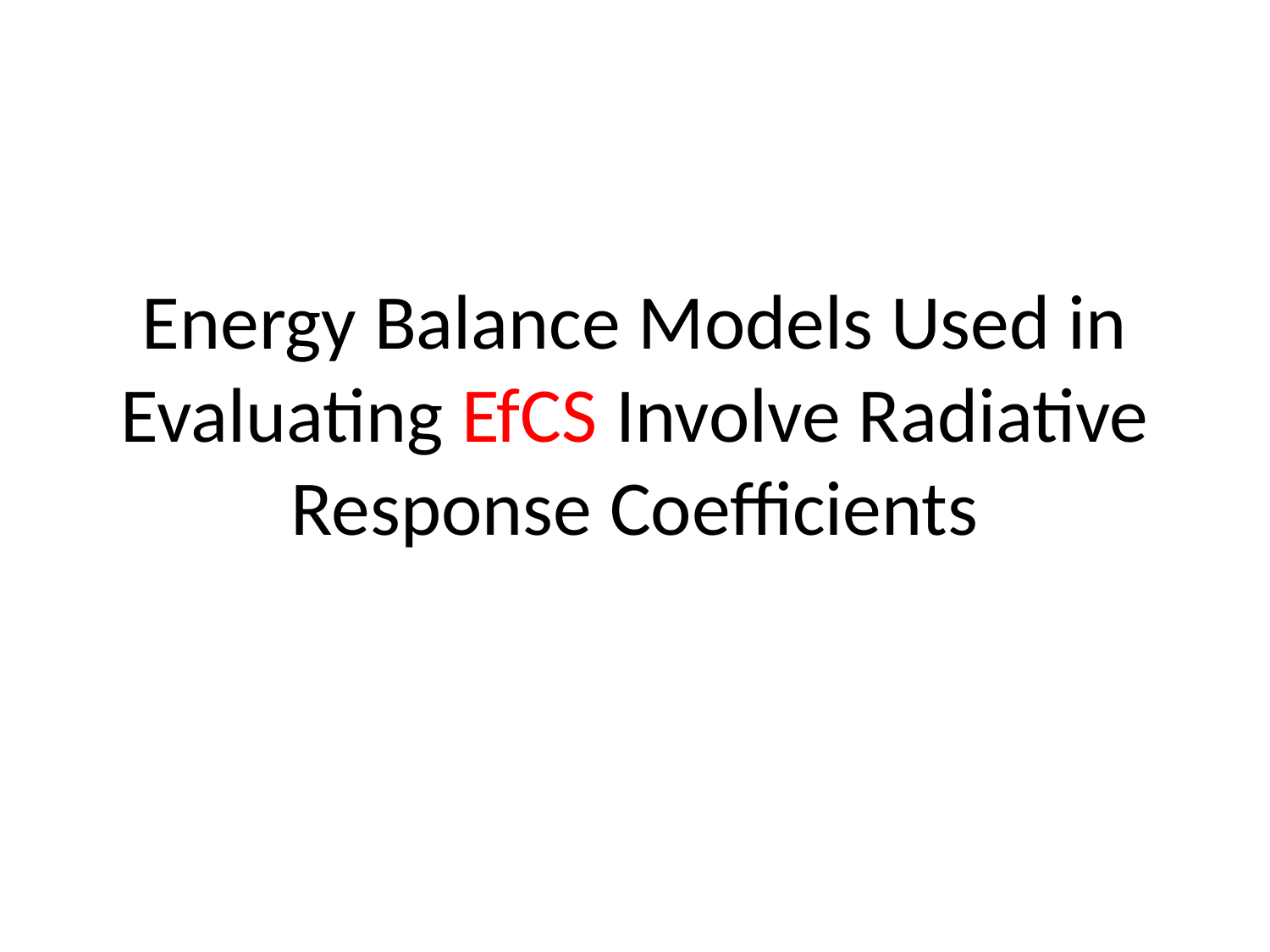

# Energy Balance Models Used in Evaluating EfCS Involve Radiative Response Coefficients